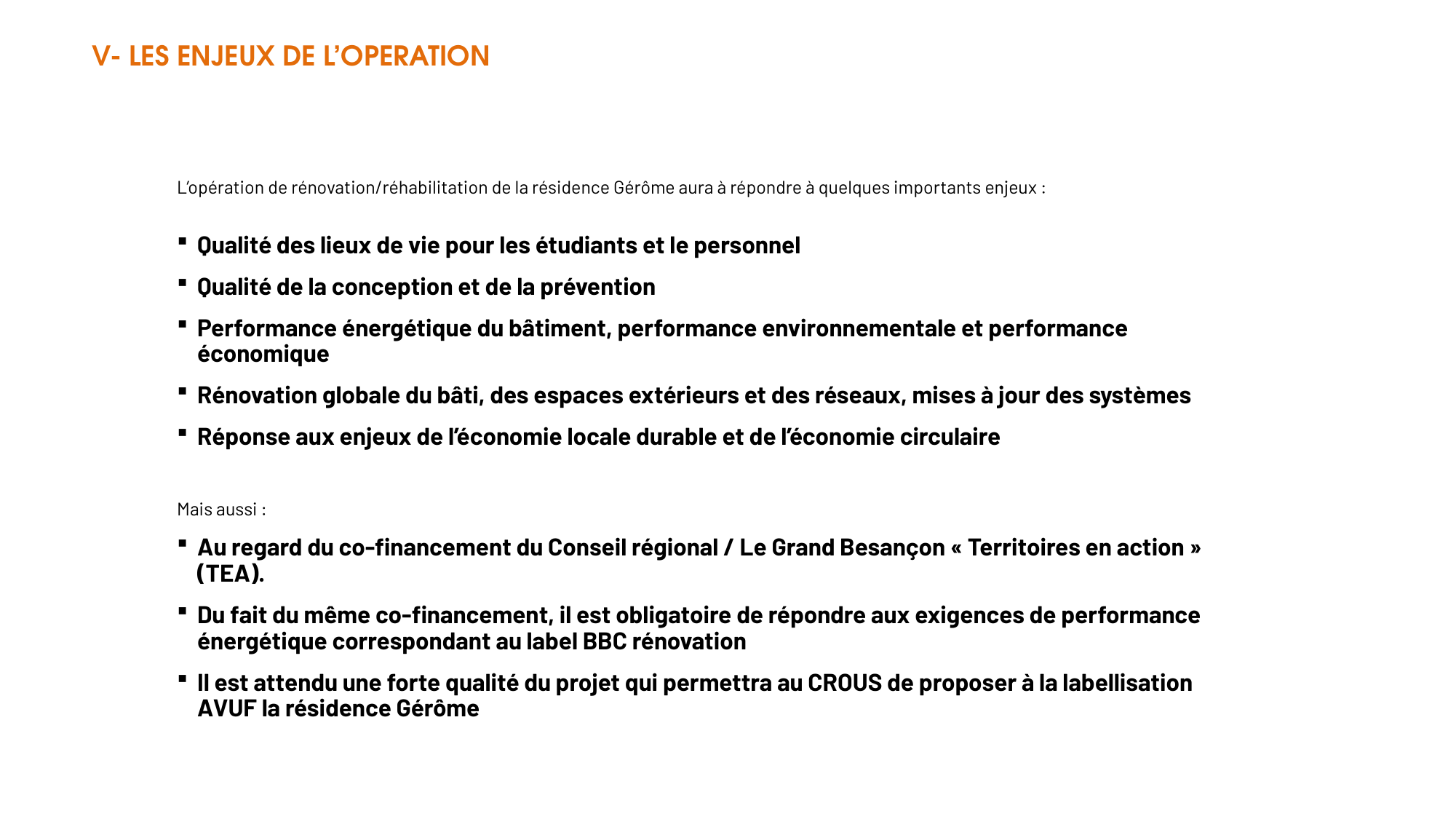

V- LES ENJEUX DE L’OPERATION

L’opération de rénovation/réhabilitation de la résidence Gérôme aura à répondre à quelques importants enjeux :
Qualité des lieux de vie pour les étudiants et le personnel
Qualité de la conception et de la prévention
Performance énergétique du bâtiment, performance environnementale et performance économique
Rénovation globale du bâti, des espaces extérieurs et des réseaux, mises à jour des systèmes
Réponse aux enjeux de l’économie locale durable et de l’économie circulaire

Mais aussi :
Au regard du co-financement du Conseil régional / Le Grand Besançon « Territoires en action » (TEA).
Du fait du même co-financement, il est obligatoire de répondre aux exigences de performance énergétique correspondant au label BBC rénovation
Il est attendu une forte qualité du projet qui permettra au CROUS de proposer à la labellisation AVUF la résidence Gérôme